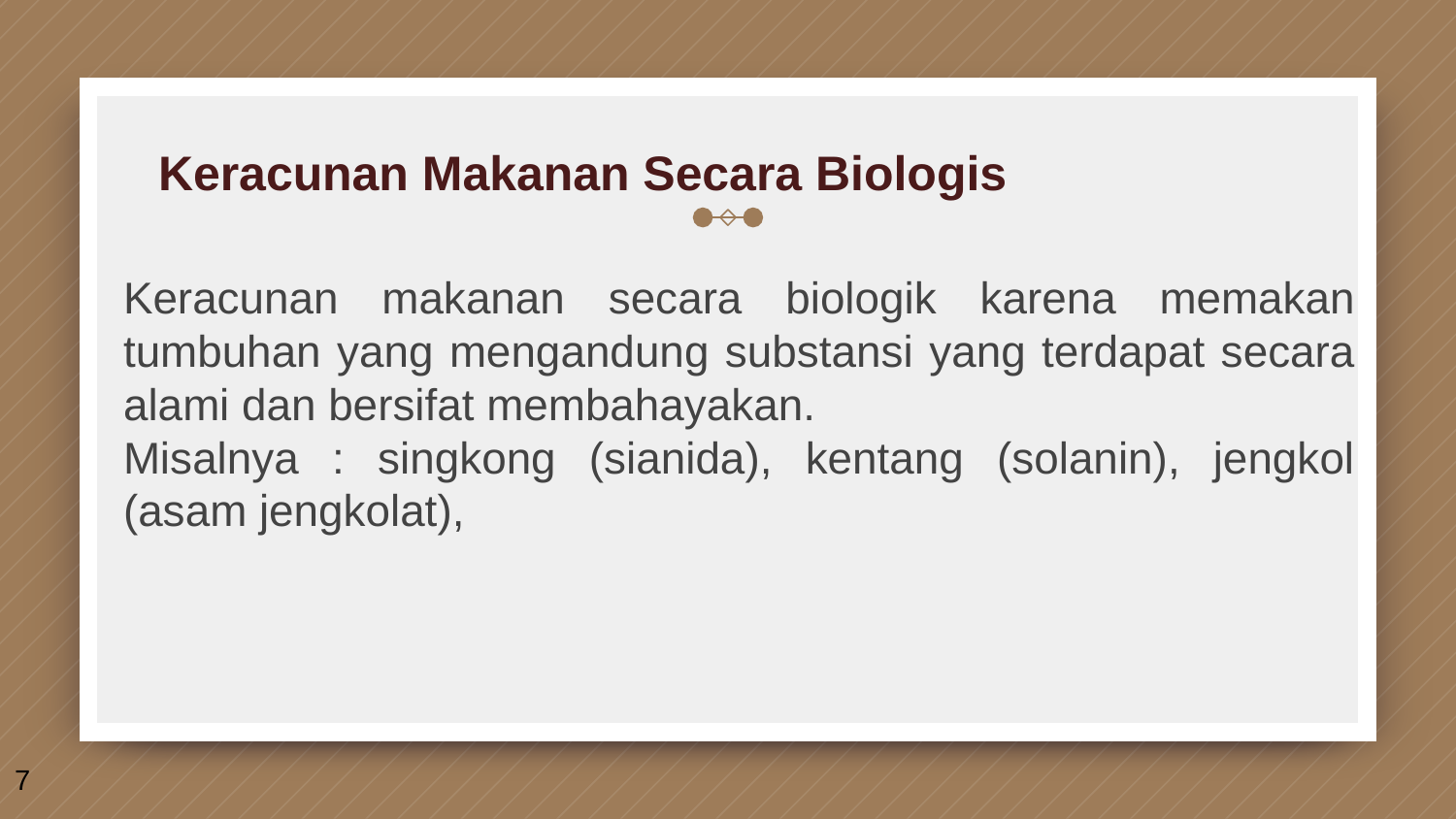

# Keracunan Makanan Secara Biologis
Keracunan makanan secara biologik karena memakan tumbuhan yang mengandung substansi yang terdapat secara alami dan bersifat membahayakan.
Misalnya : singkong (sianida), kentang (solanin), jengkol (asam jengkolat),
7